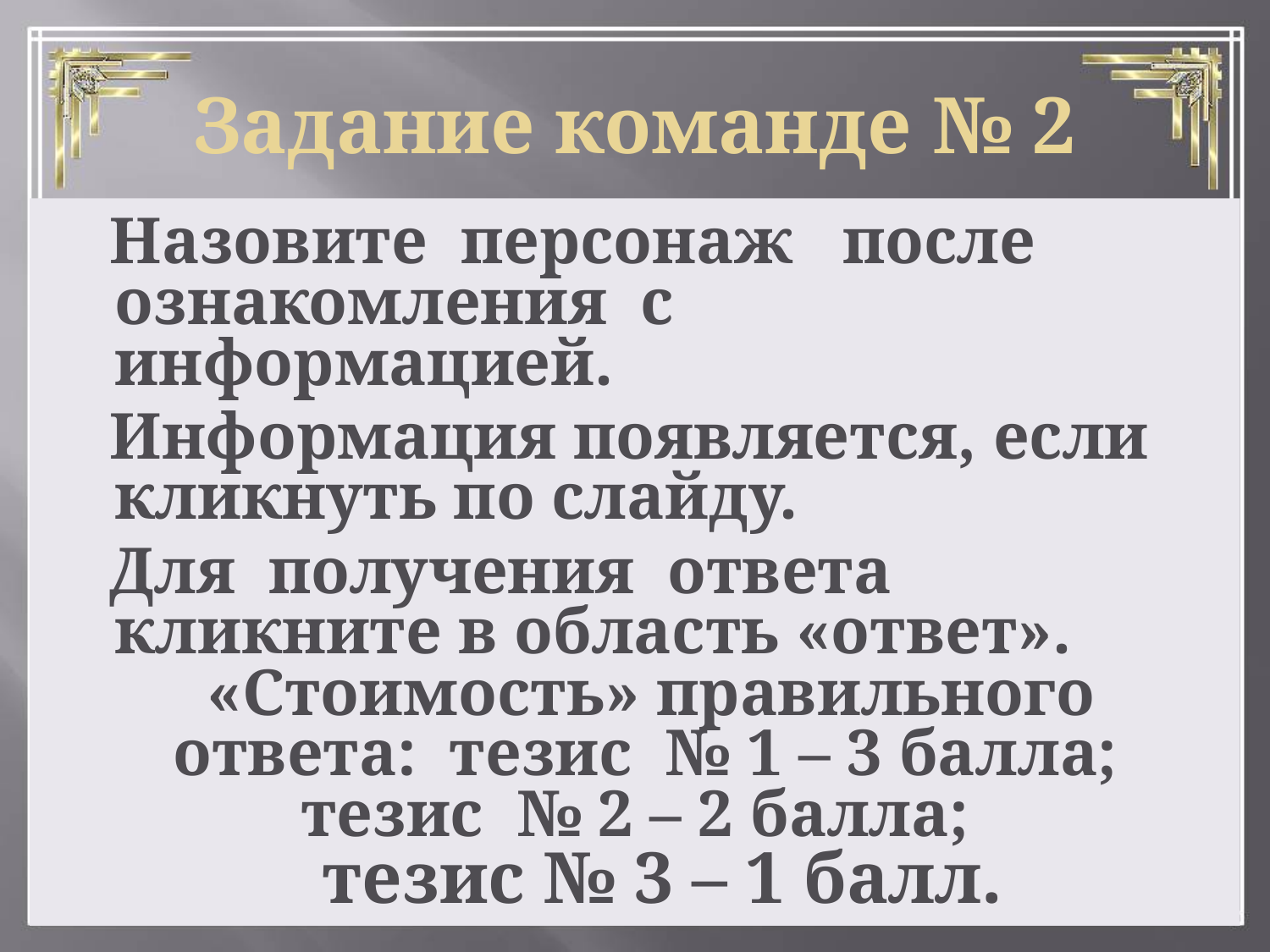

Задание команде № 2

  Назовите  персонаж   после   ознакомления  с  информацией.
  Информация появляется, если кликнуть по слайду.
  Для  получения  ответа кликните в область «ответ».
  «Стоимость» правильного ответа:  тезис  № 1 – 3 балла;
   тезис  № 2 – 2 балла;
   тезис № 3 – 1 балл.